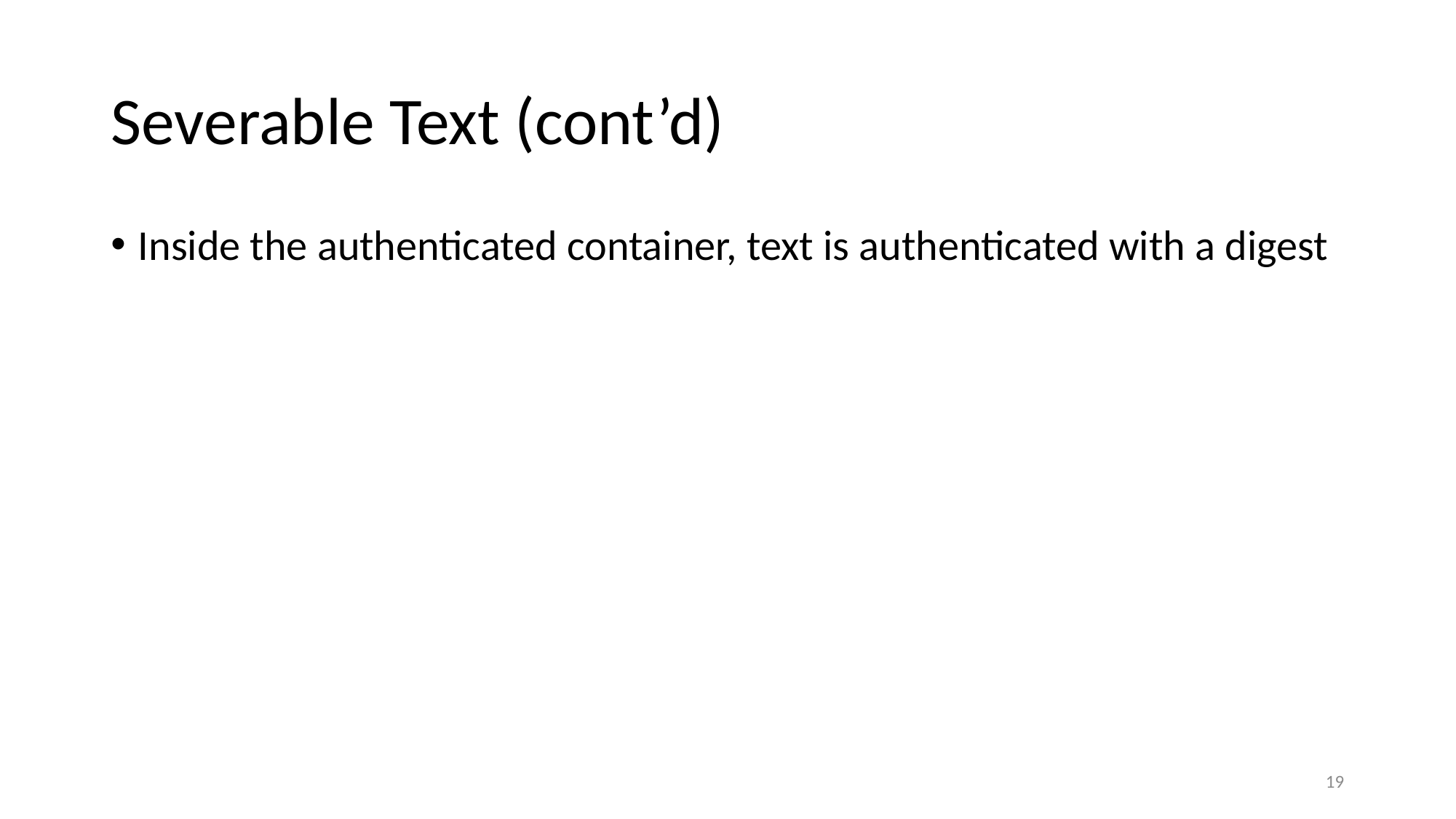

# Severable Text (cont’d)
Inside the authenticated container, text is authenticated with a digest
19